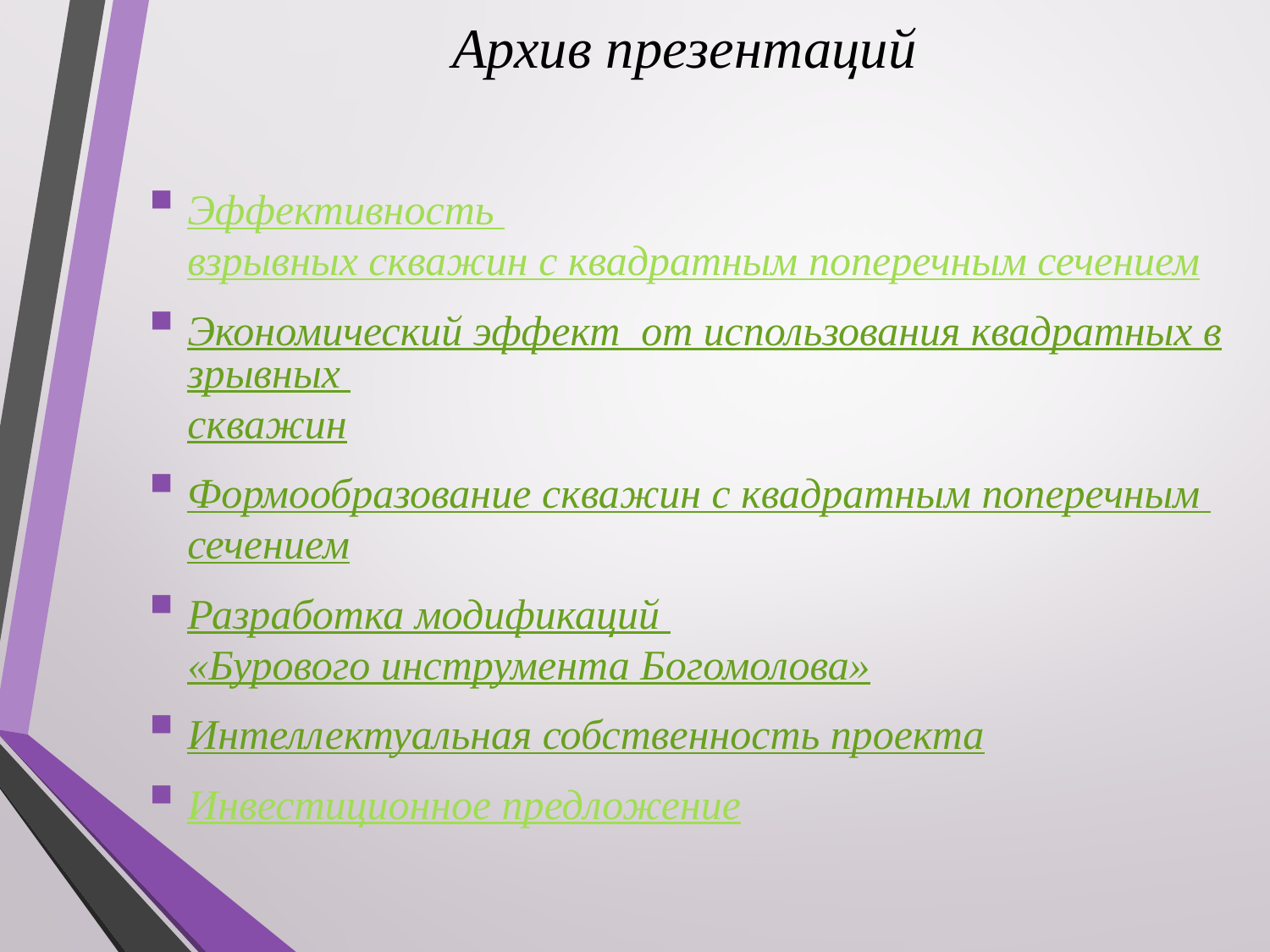

# Архив презентаций
Эффективность взрывных скважин с квадратным поперечным сечением
Экономический эффект  от использования квадратных взрывных скважин
Формообразование скважин с квадратным поперечным сечением
Разработка модификаций
«Бурового инструмента Богомолова»
Интеллектуальная собственность проекта
Инвестиционное предложение